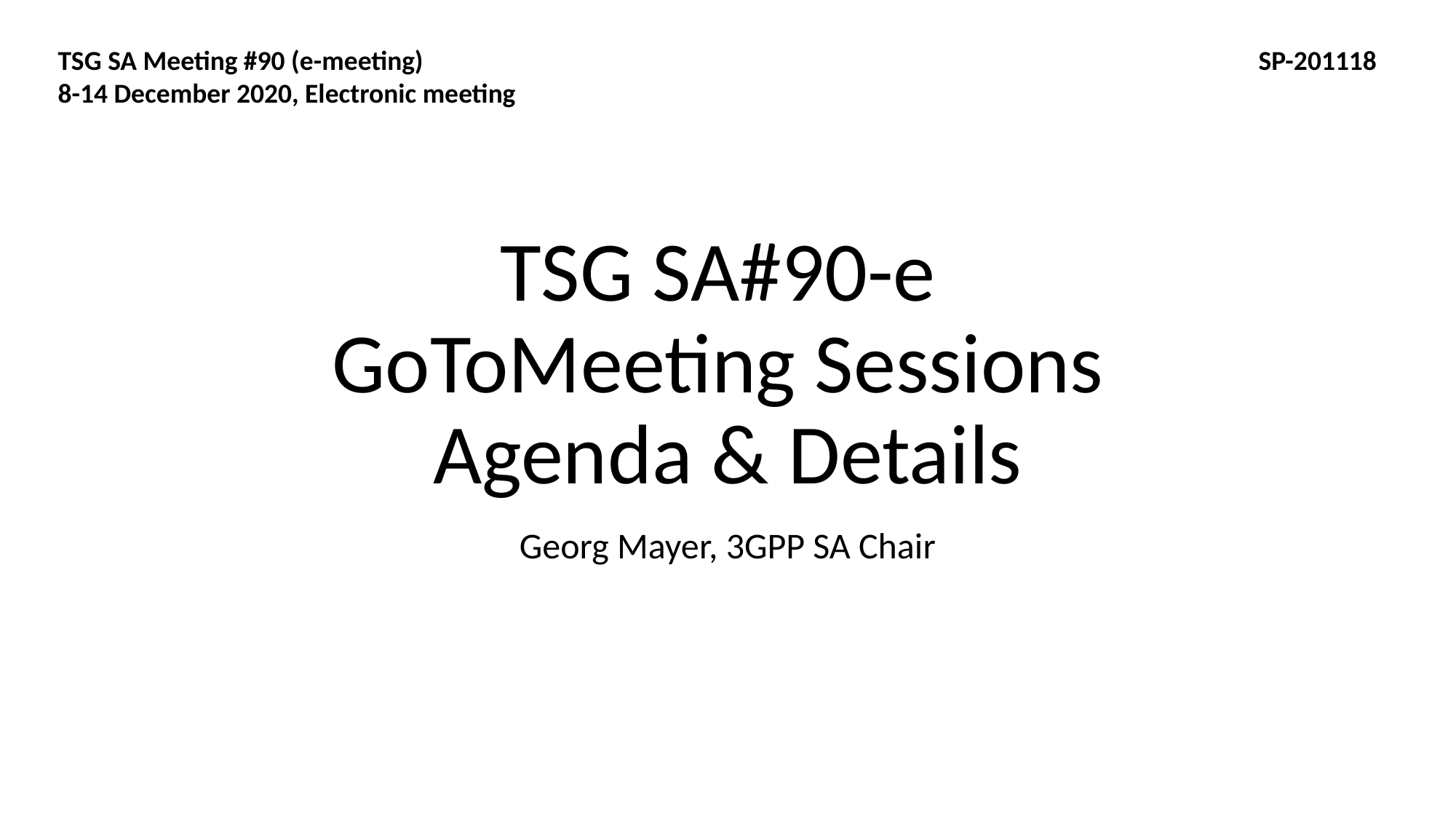

TSG SA Meeting #90 (e-meeting)								SP-201118
8-14 December 2020, Electronic meeting
# TSG SA#90-e GoToMeeting Sessions Agenda & Details
Georg Mayer, 3GPP SA Chair